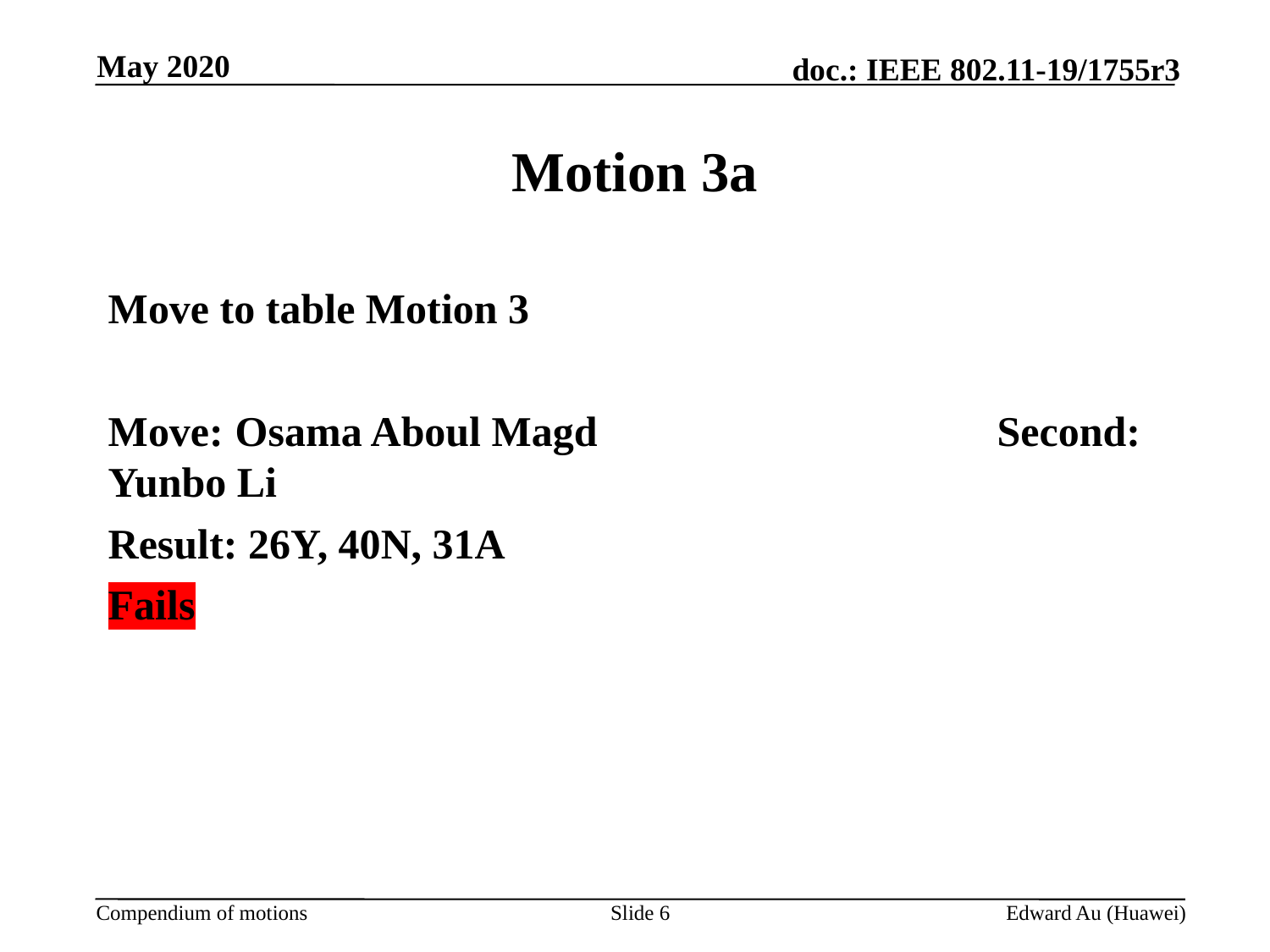

May 2020
# Motion 3a
Move to table Motion 3

Move:	Osama Aboul Magd				Second: Yunbo Li
Result: 26Y, 40N, 31A
Fails
Slide 6
Edward Au (Huawei)